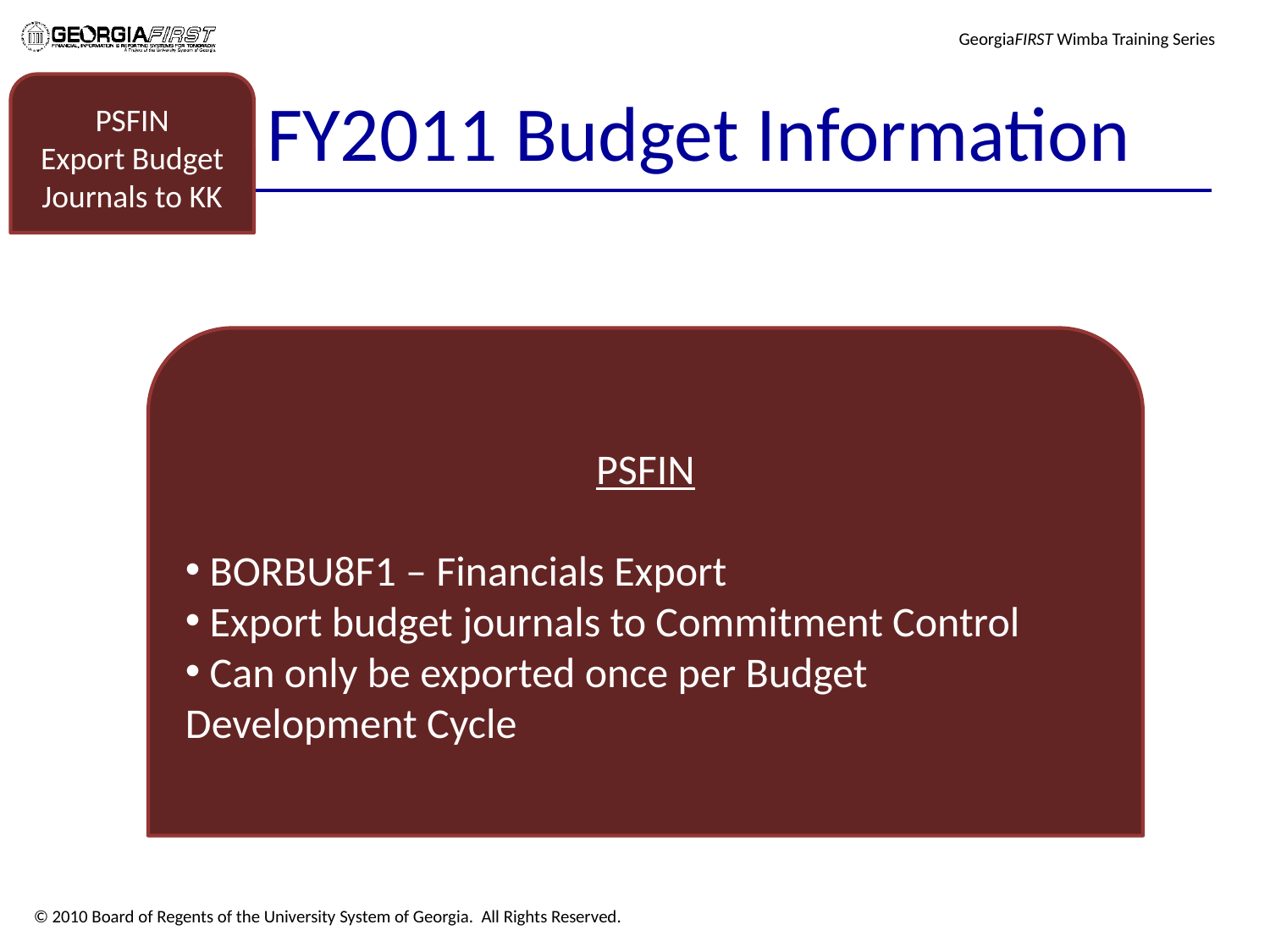

# FY2011 Budget Information
PSFIN
Export Budget Journals to KK
PSFIN

 BORBU8F1 – Financials Export
 Export budget journals to Commitment Control
 Can only be exported once per Budget Development Cycle